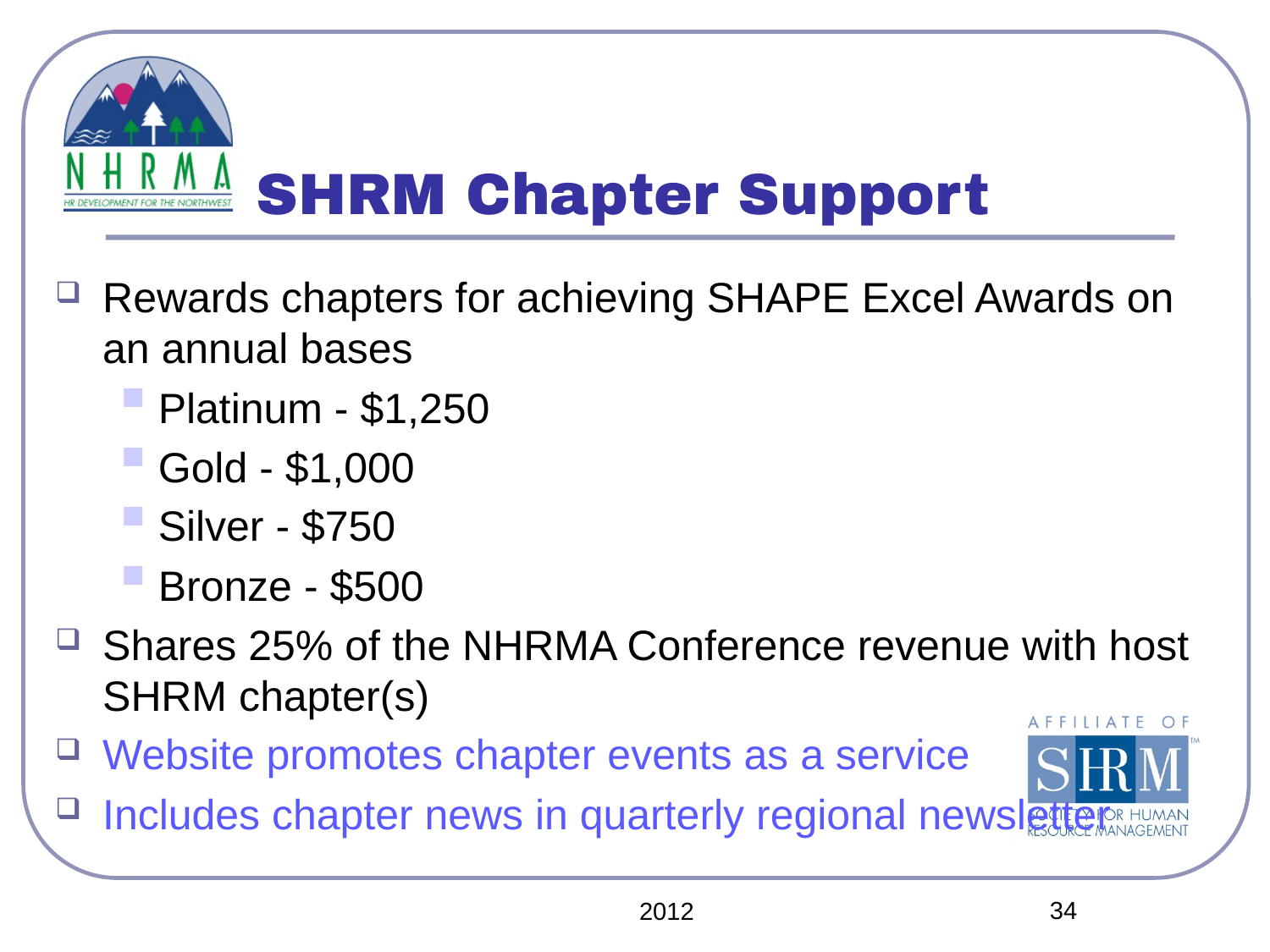

# SHRM Chapter Support
Rewards chapters for achieving SHAPE Excel Awards on an annual bases
Platinum - $1,250
Gold - $1,000
Silver - $750
Bronze - $500
Shares 25% of the NHRMA Conference revenue with host SHRM chapter(s)
Website promotes chapter events as a service
Includes chapter news in quarterly regional newsletter

34
2012